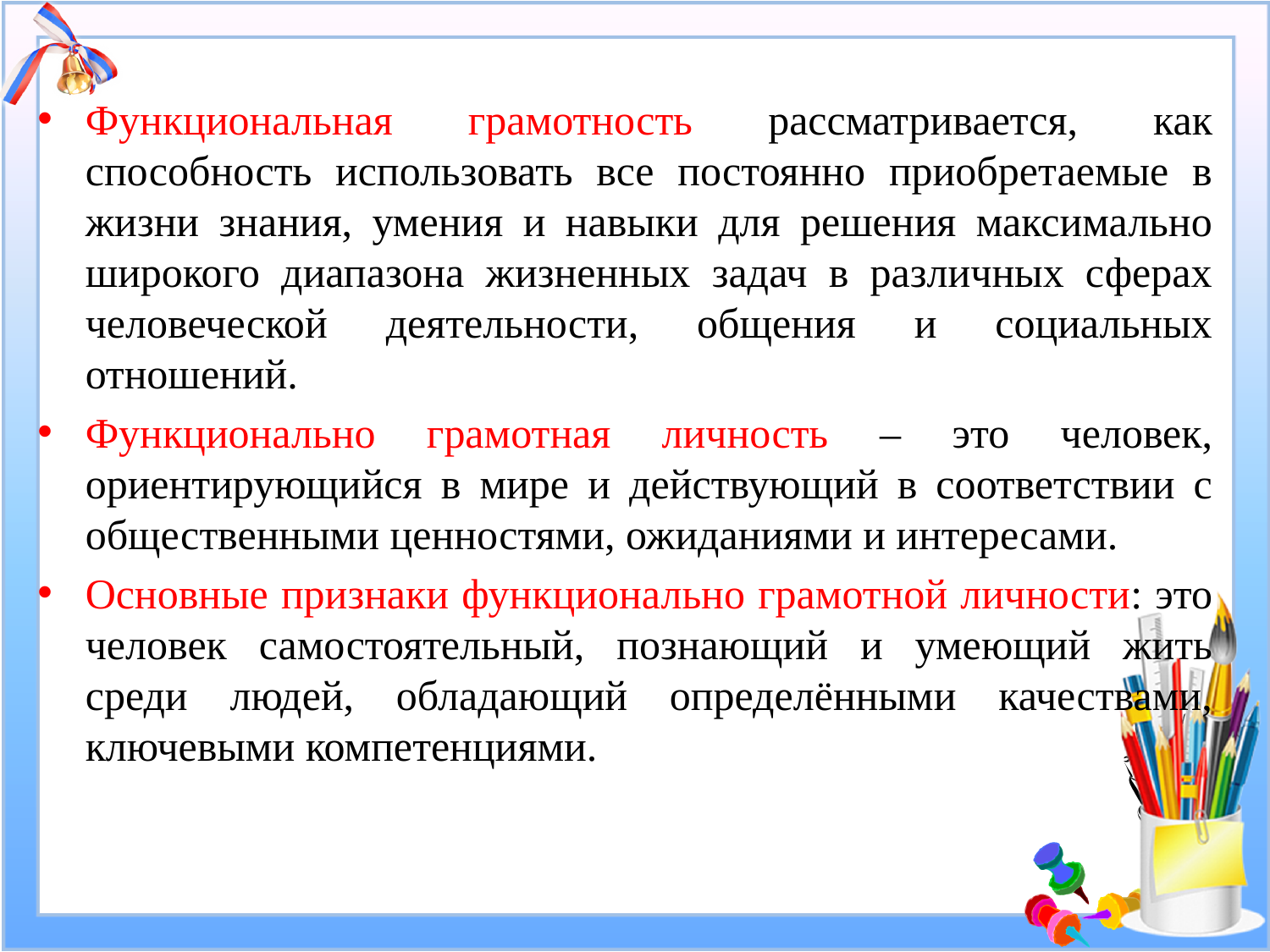

Функциональная грамотность рассматривается, как способность использовать все постоянно приобретаемые в жизни знания, умения и навыки для решения максимально широкого диапазона жизненных задач в различных сферах человеческой деятельности, общения и социальных отношений.
Функционально грамотная личность – это человек, ориентирующийся в мире и действующий в соответствии с общественными ценностями, ожиданиями и интересами.
Основные признаки функционально грамотной личности: это человек самостоятельный, познающий и умеющий жить среди людей, обладающий определёнными качествами, ключевыми компетенциями.